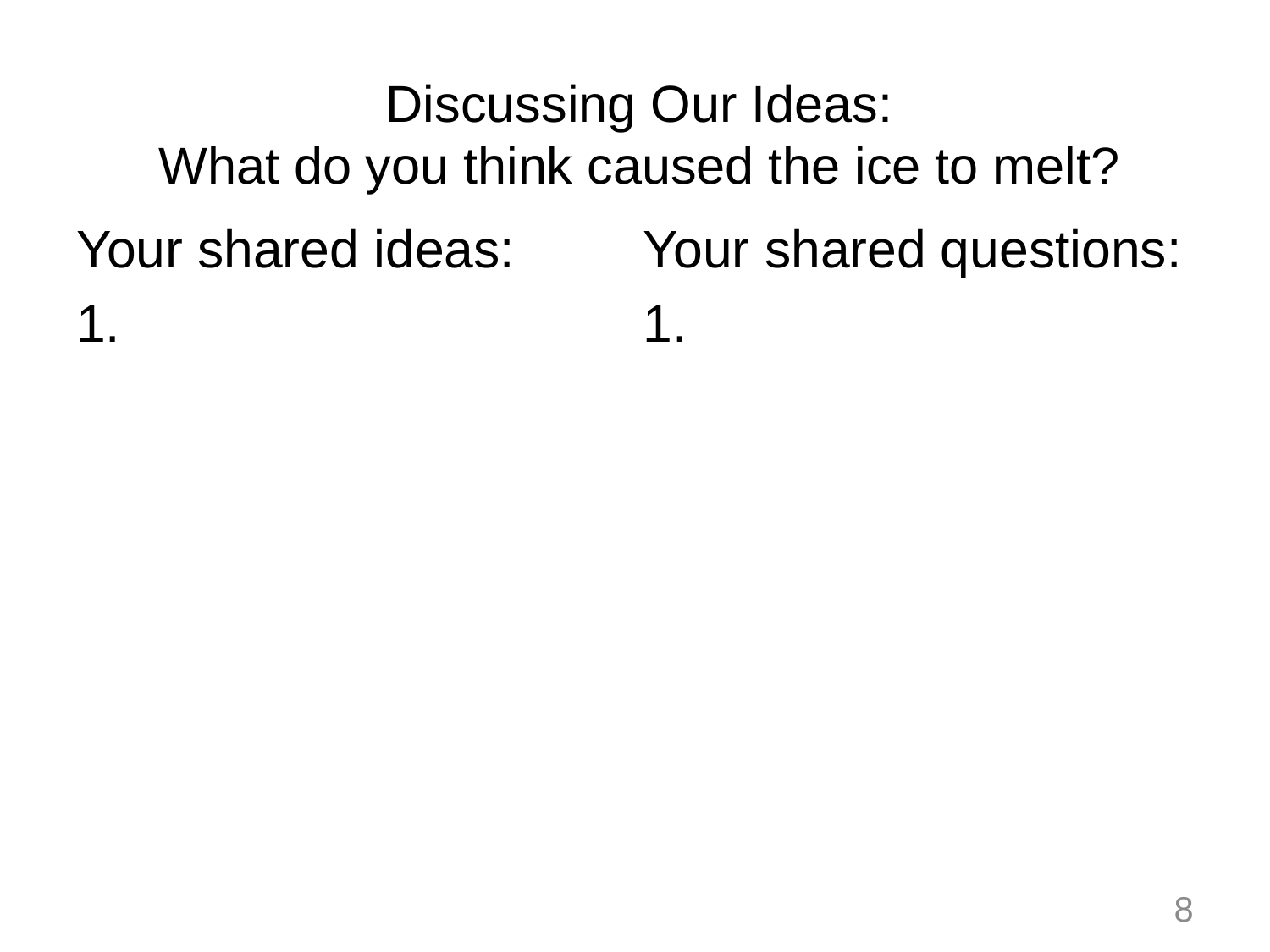

# Discussing Our Ideas: What do you think caused the ice to melt?
Your shared questions:
1.
Your shared ideas:
1.
8